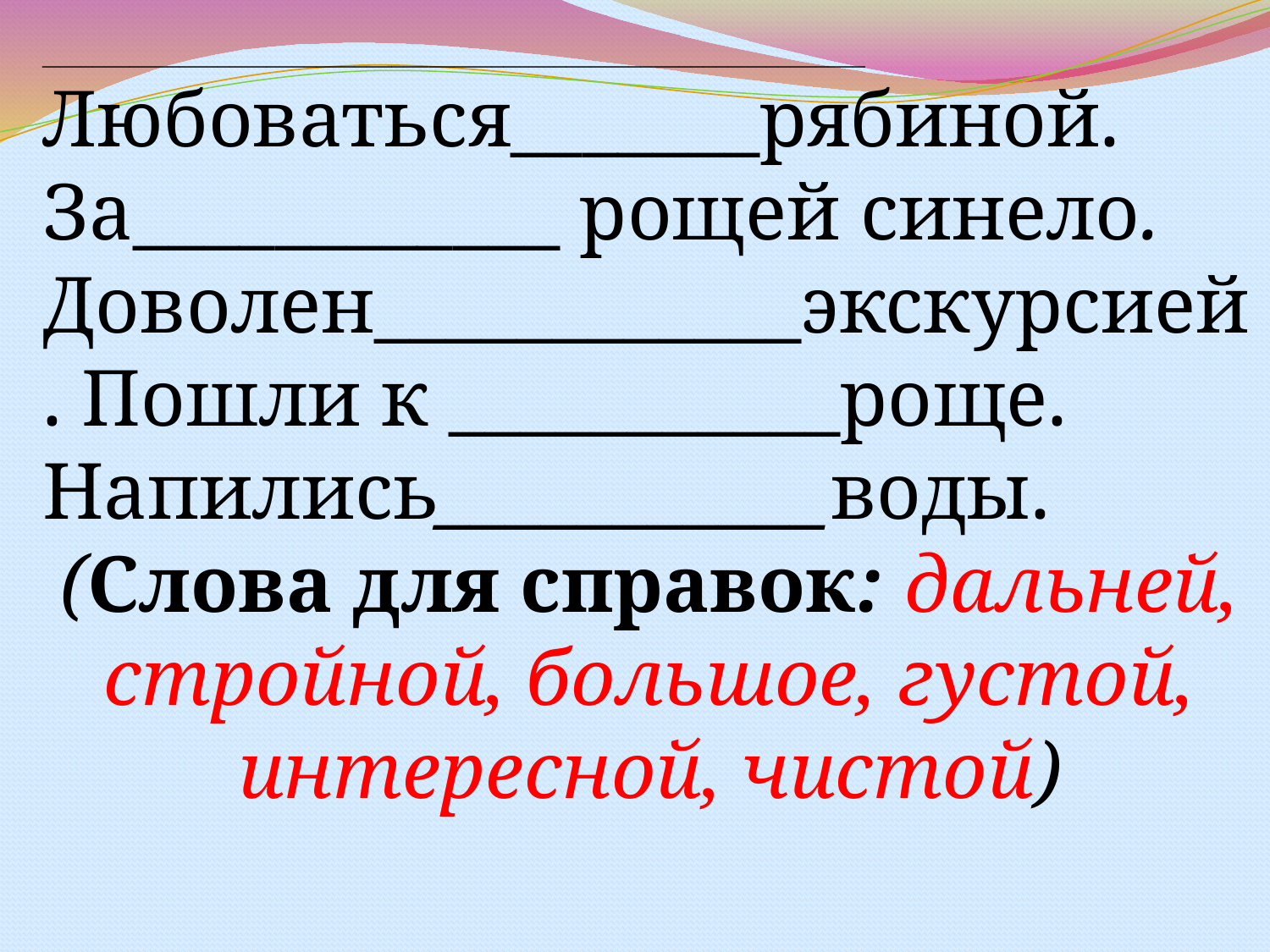

__________________________________________________________________
Любоваться_______рябиной. За____________ рощей синело. Доволен____________экскурсией. Пошли к ___________роще. Напились___________воды.
(Слова для справок: дальней, стройной, большое, густой, интерес­ной, чистой)